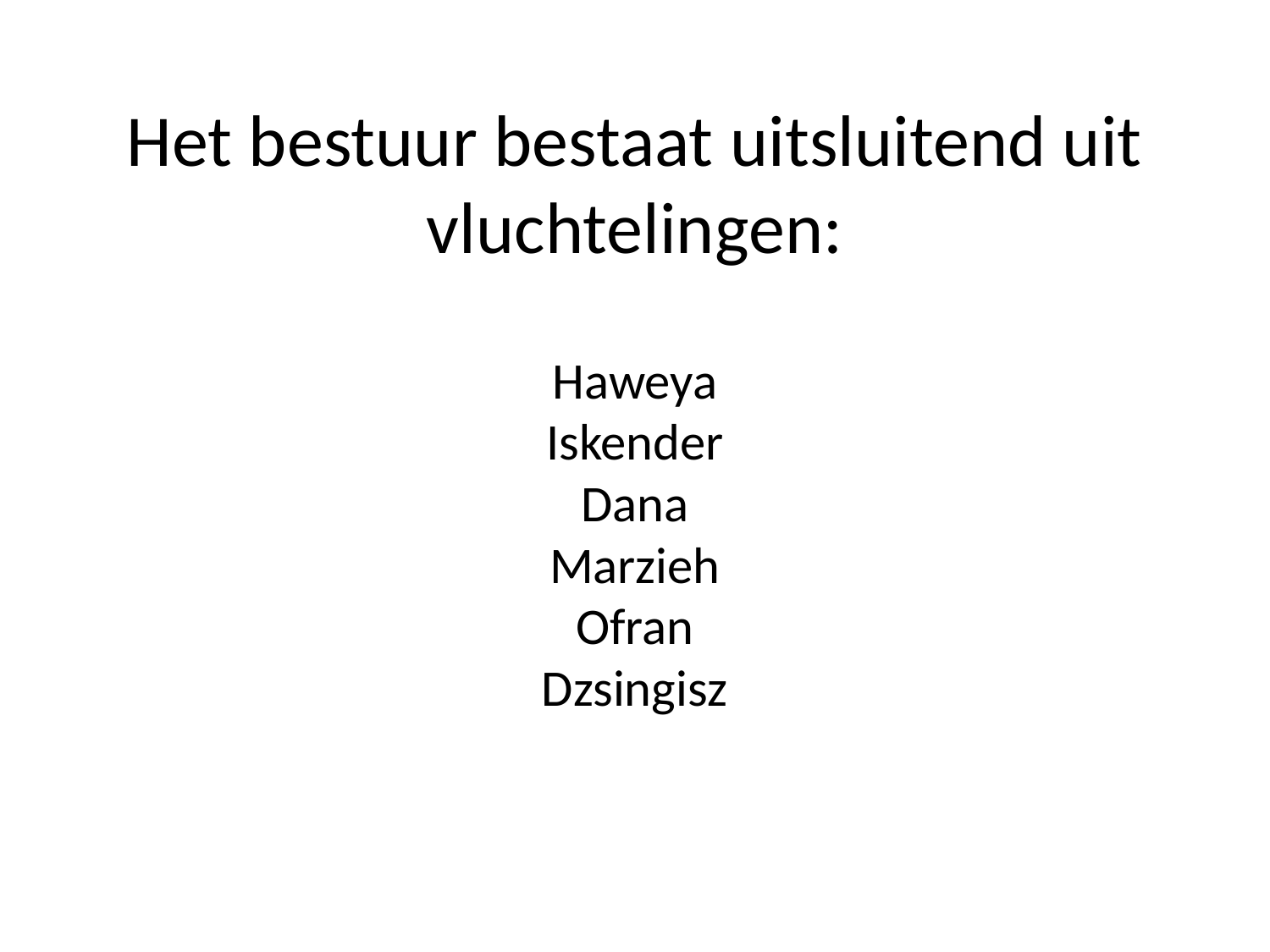

# Het bestuur bestaat uitsluitend uit vluchtelingen: Haweya Iskender Dana Marzieh Ofran Dzsingisz